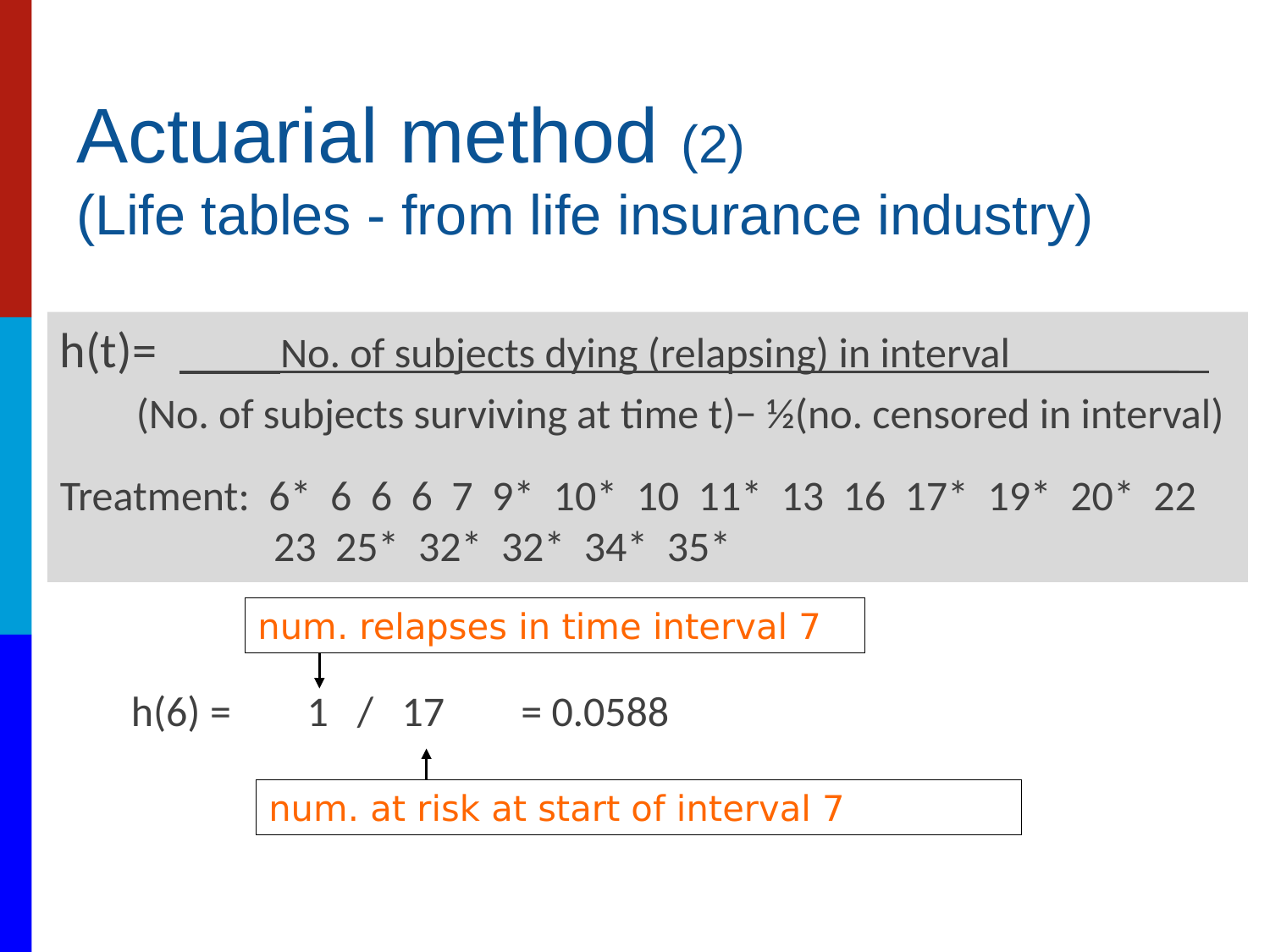

# Actuarial method (2) (Life tables - from life insurance industry)
h(t)=           No. of subjects dying (relapsing) in interval________
        (No. of subjects surviving at time t)− ½(no. censored in interval)
Treatment:  6*  6  6  6  7  9*  10*  10  11*  13  16  17*  19*  20*  22  23  25*  32*  32*  34*  35*

h(6) =        1   /   17        = 0.0588
num. relapses in time interval 7
num. at risk at start of interval 7